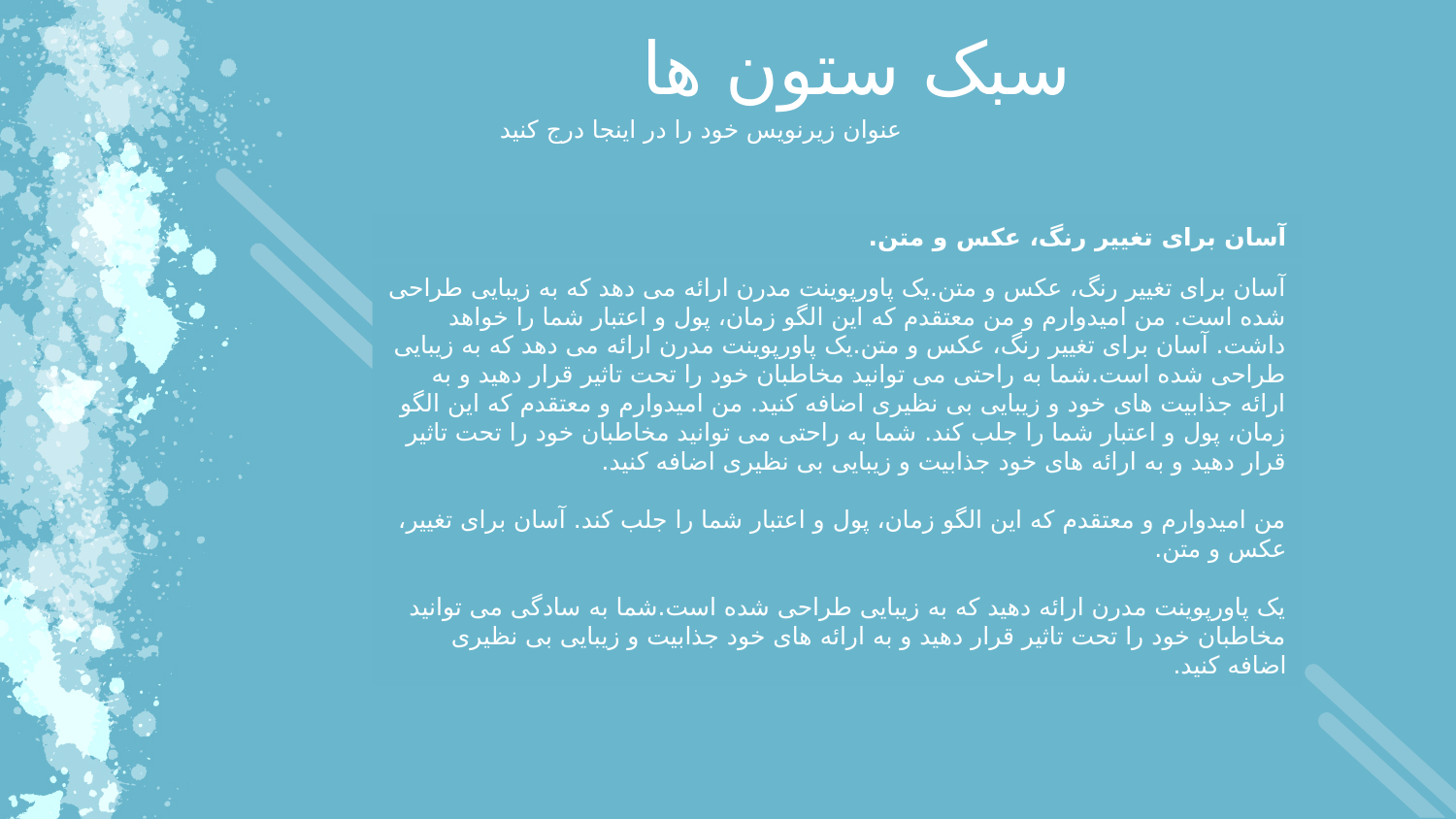

سبک ستون ها
عنوان زیرنویس خود را در اینجا درج کنید
آسان برای تغییر رنگ، عکس و متن.
آسان برای تغییر رنگ، عکس و متن.یک پاورپوینت مدرن ارائه می دهد که به زیبایی طراحی شده است. من امیدوارم و من معتقدم که این الگو زمان، پول و اعتبار شما را خواهد داشت. آسان برای تغییر رنگ، عکس و متن.یک پاورپوینت مدرن ارائه می دهد که به زیبایی طراحی شده است.شما به راحتی می توانید مخاطبان خود را تحت تاثیر قرار دهید و به ارائه جذابیت های خود و زیبایی بی نظیری اضافه کنید. من امیدوارم و معتقدم که این الگو زمان، پول و اعتبار شما را جلب کند. شما به راحتی می توانید مخاطبان خود را تحت تاثیر قرار دهید و به ارائه های خود جذابیت و زیبایی بی نظیری اضافه کنید.

من امیدوارم و معتقدم که این الگو زمان، پول و اعتبار شما را جلب کند. آسان برای تغییر، عکس و متن.

یک پاورپوینت مدرن ارائه دهید که به زیبایی طراحی شده است.شما به سادگی می توانید مخاطبان خود را تحت تاثیر قرار دهید و به ارائه های خود جذابیت و زیبایی بی نظیری اضافه کنید.